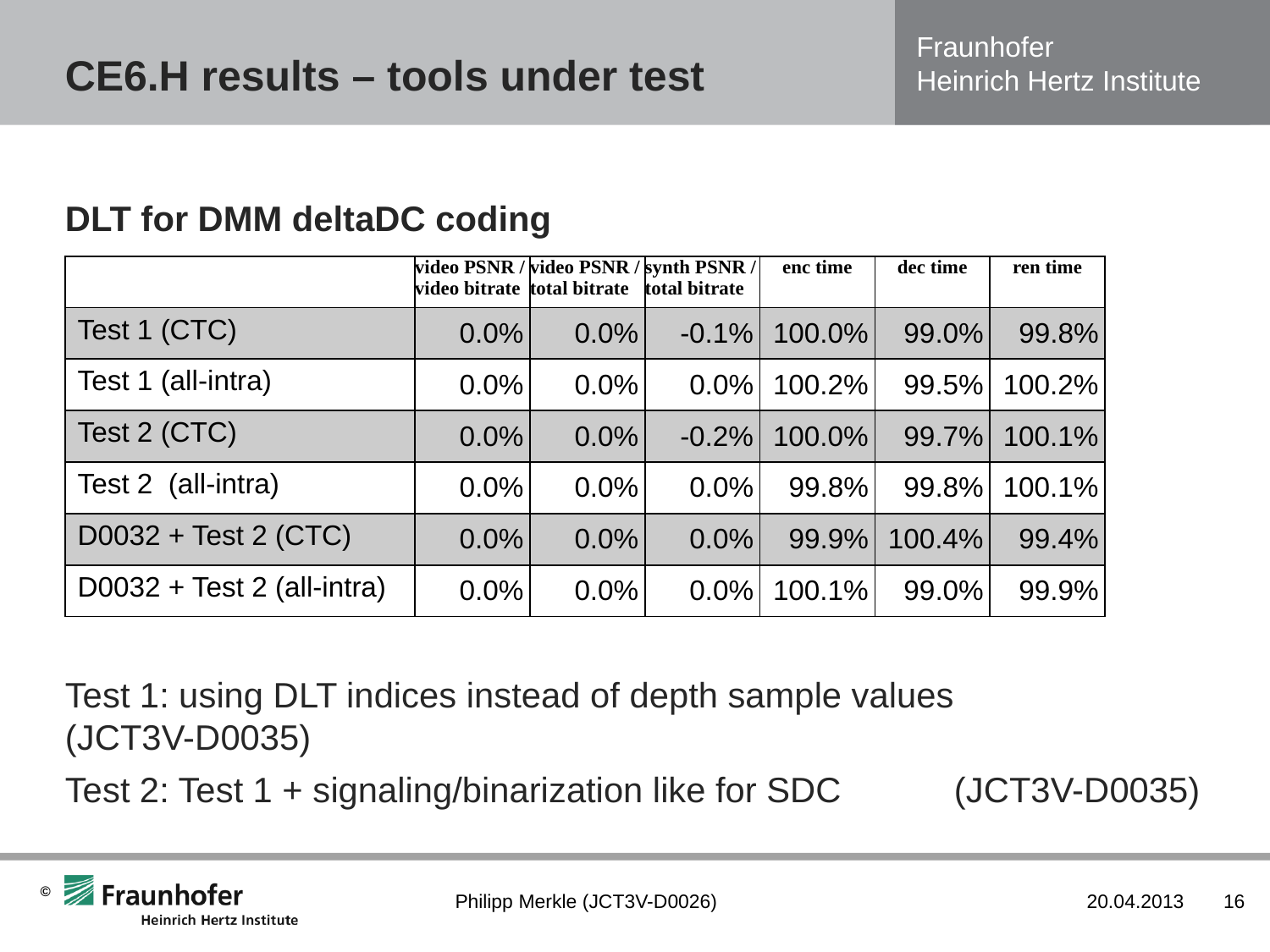

# CE6.H results – tools under test
DLT for DMM deltaDC coding

Test 1: using DLT indices instead of depth sample values	(JCT3V-D0035)
Test 2: Test 1 + signaling/binarization like for SDC	(JCT3V-D0035)
|  | video PSNR / video bitrate | video PSNR / total bitrate | synth PSNR / total bitrate | enc time | dec time | ren time |
| --- | --- | --- | --- | --- | --- | --- |
| Test 1 (CTC) | 0.0% | 0.0% | -0.1% | 100.0% | 99.0% | 99.8% |
| Test 1 (all-intra) | 0.0% | 0.0% | 0.0% | 100.2% | 99.5% | 100.2% |
| Test 2 (CTC) | 0.0% | 0.0% | -0.2% | 100.0% | 99.7% | 100.1% |
| Test 2 (all-intra) | 0.0% | 0.0% | 0.0% | 99.8% | 99.8% | 100.1% |
| D0032 + Test 2 (CTC) | 0.0% | 0.0% | 0.0% | 99.9% | 100.4% | 99.4% |
| D0032 + Test 2 (all-intra) | 0.0% | 0.0% | 0.0% | 100.1% | 99.0% | 99.9% |
Philipp Merkle (JCT3V-D0026)
20.04.2013
16